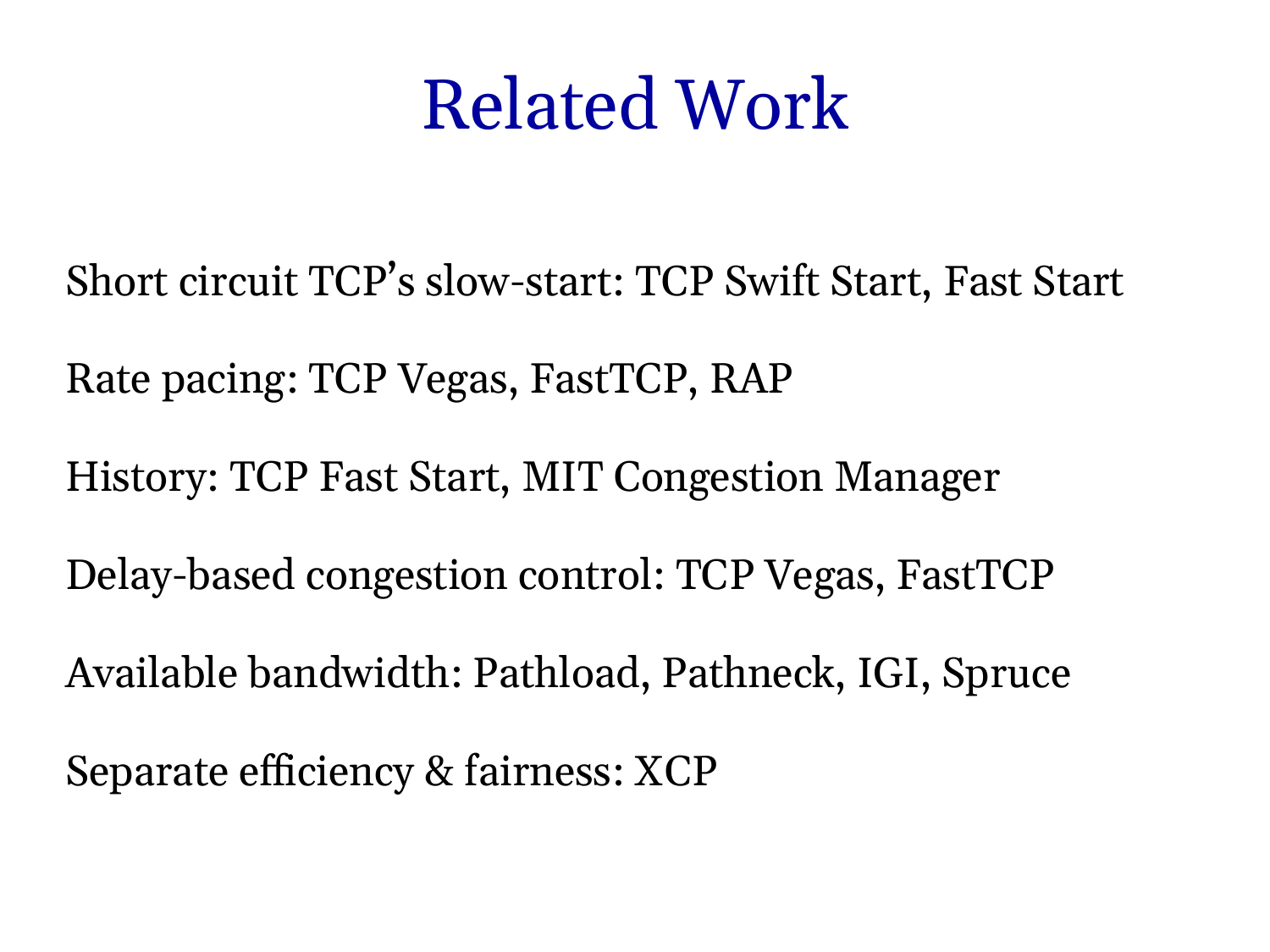

# Related Work

Short circuit TCP’s slow-start: TCP Swift Start, Fast Start

Rate pacing: TCP Vegas, FastTCP, RAP

History: TCP Fast Start, MIT Congestion Manager

Delay-based congestion control: TCP Vegas, FastTCP

Available bandwidth: Pathload, Pathneck, IGI, Spruce

Separate efficiency & fairness: XCP